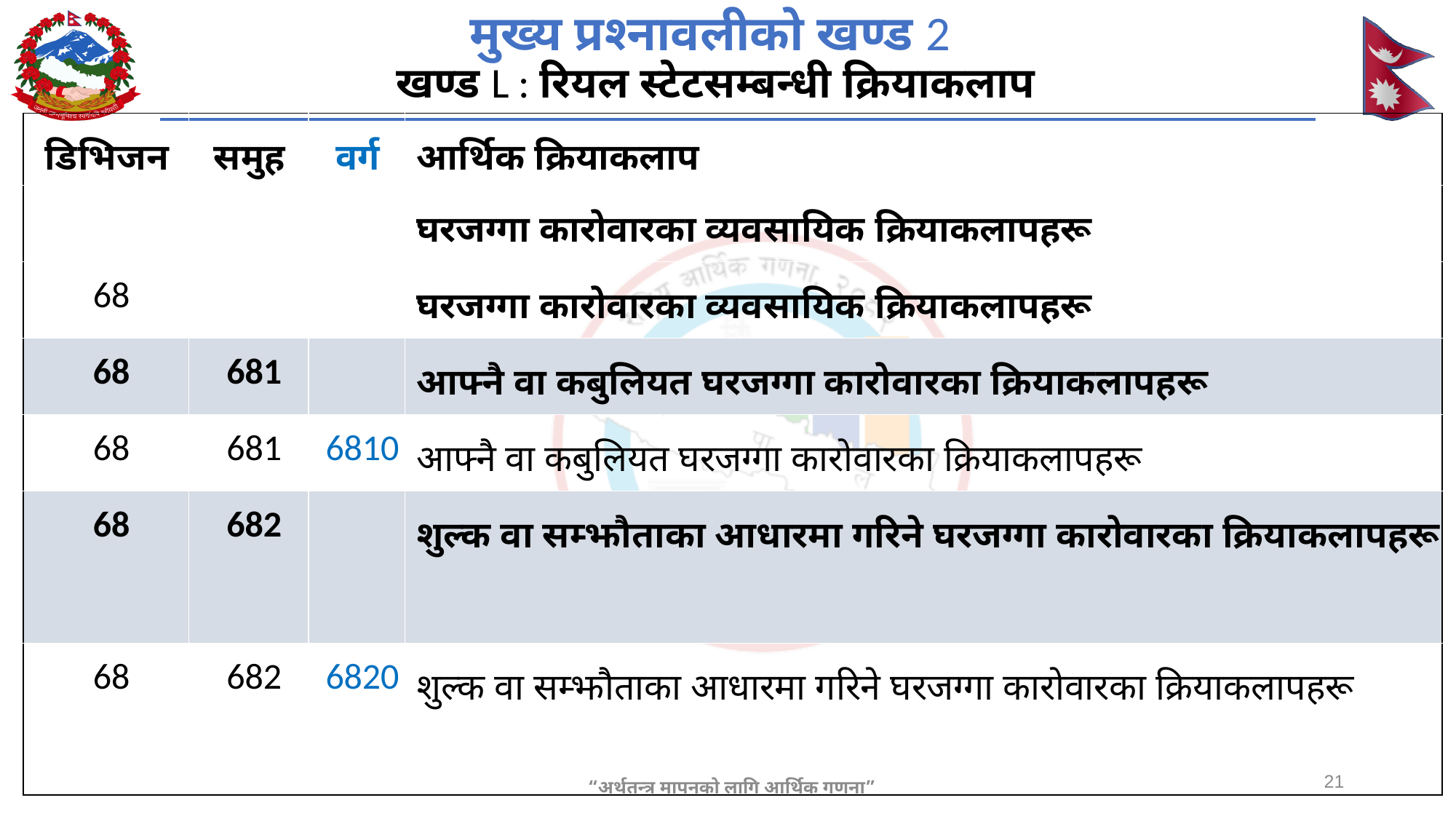

# मुख्य प्रश्नावलीको खण्ड 2 खण्ड L : रियल स्टेटसम्बन्धी क्रियाकलाप
| डिभिजन | समुह | वर्ग | आर्थिक क्रियाकलाप |
| --- | --- | --- | --- |
|  |  |  | घरजग्गा कारोवारका व्यवसायिक क्रियाकलापहरू |
| 68 |  |  | घरजग्गा कारोवारका व्यवसायिक क्रियाकलापहरू |
| 68 | 681 |  | आफ्नै वा कबुलियत घरजग्गा कारोवारका क्रियाकलापहरू |
| 68 | 681 | 6810 | आफ्नै वा कबुलियत घरजग्गा कारोवारका क्रियाकलापहरू |
| 68 | 682 |  | शुल्क वा सम्झौताका आधारमा गरिने घरजग्गा कारोवारका क्रियाकलापहरू |
| 68 | 682 | 6820 | शुल्क वा सम्झौताका आधारमा गरिने घरजग्गा कारोवारका क्रियाकलापहरू |
21
“अर्थतन्त्र मापनको लागि आर्थिक गणना”